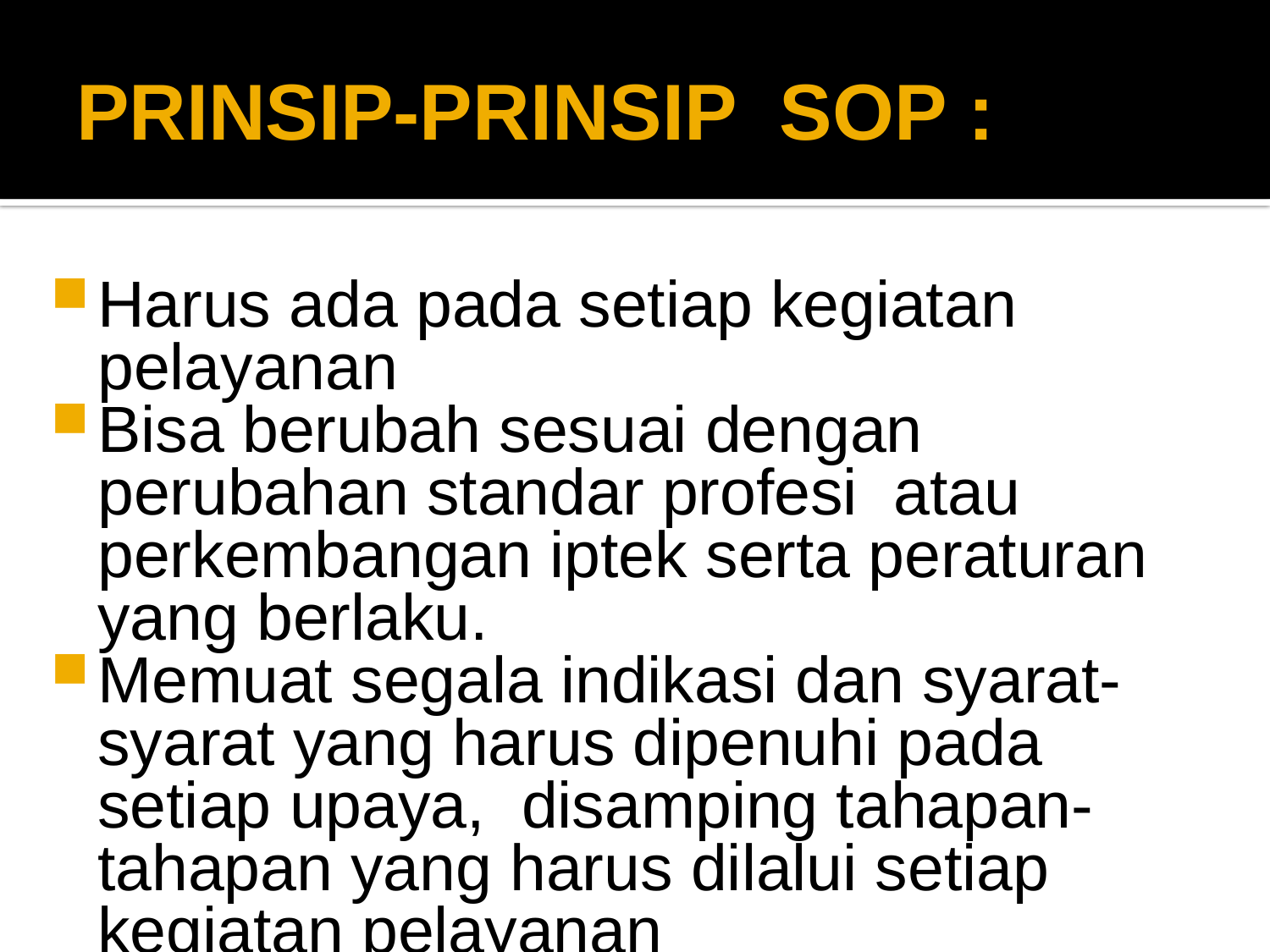

# PRINSIP-PRINSIP  SOP :
Harus ada pada setiap kegiatan pelayanan
Bisa berubah sesuai dengan perubahan standar profesi  atau perkembangan iptek serta peraturan yang berlaku.
Memuat segala indikasi dan syarat-syarat yang harus dipenuhi pada setiap upaya,  disamping tahapan-tahapan yang harus dilalui setiap kegiatan pelayanan
Harus didokumentasikan